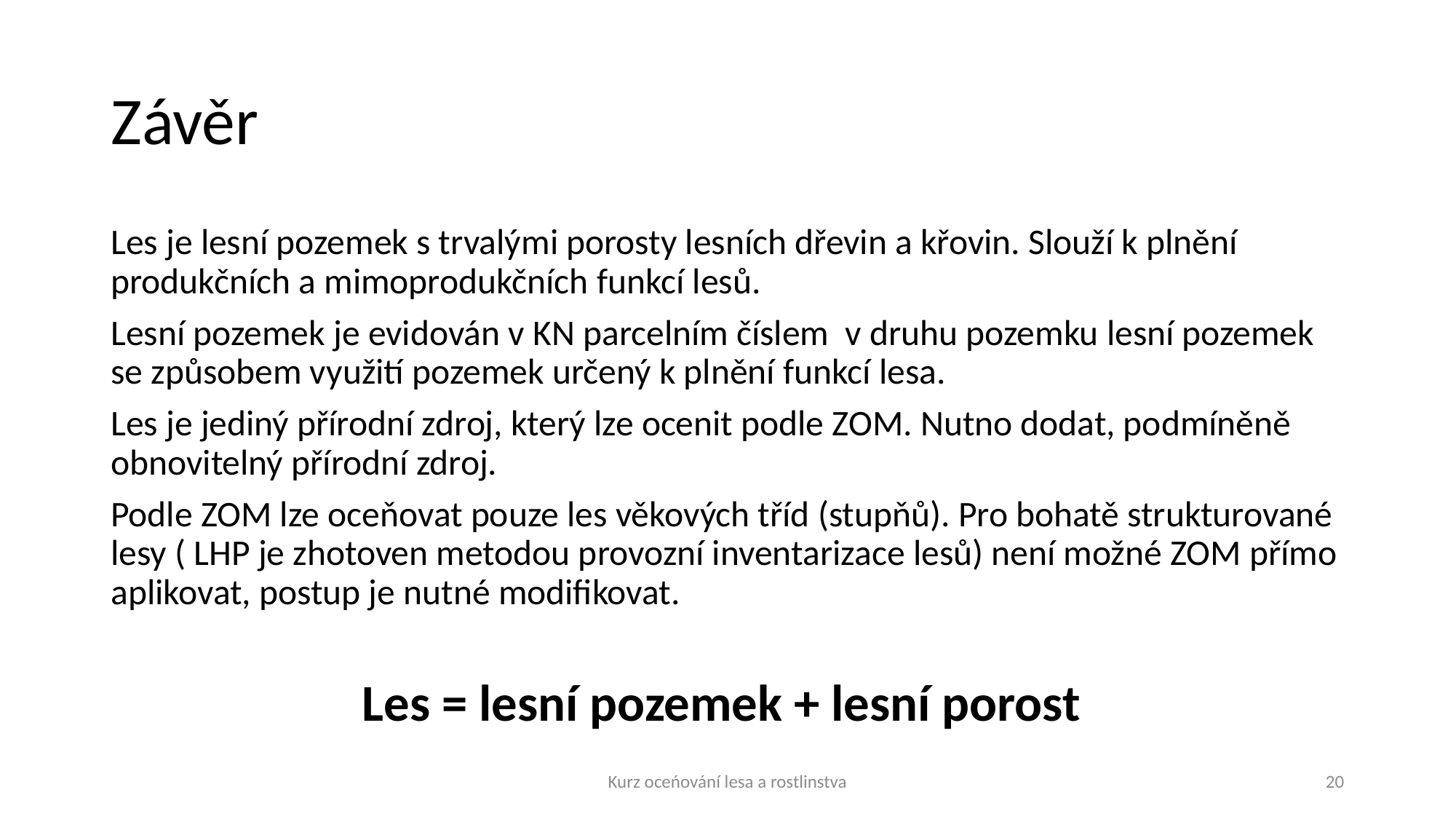

# Závěr
Les je lesní pozemek s trvalými porosty lesních dřevin a křovin. Slouží k plnění  produkčních a mimoprodukčních funkcí lesů.
Lesní pozemek je evidován v KN parcelním číslem  v druhu pozemku lesní pozemek se způsobem využití pozemek určený k plnění funkcí lesa.
Les je jediný přírodní zdroj, který lze ocenit podle ZOM. Nutno dodat, podmíněně obnovitelný přírodní zdroj.
Podle ZOM lze oceňovat pouze les věkových tříd (stupňů). Pro bohatě strukturované lesy ( LHP je zhotoven metodou provozní inventarizace lesů) není možné ZOM přímo aplikovat, postup je nutné modifikovat.

Les = lesní pozemek + lesní porost
Kurz oceńování lesa a rostlinstva
20